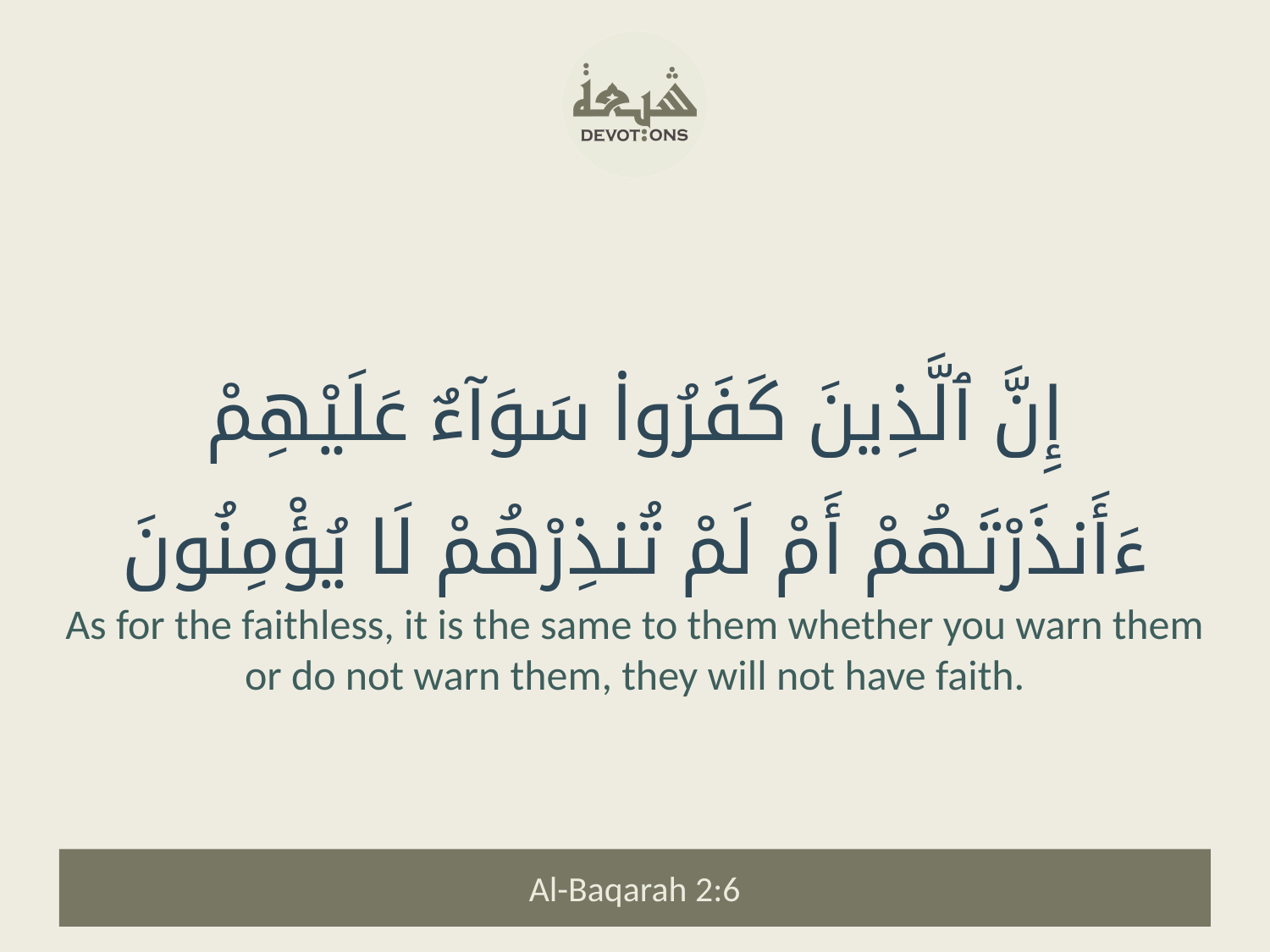

إِنَّ ٱلَّذِينَ كَفَرُوا۟ سَوَآءٌ عَلَيْهِمْ ءَأَنذَرْتَهُمْ أَمْ لَمْ تُنذِرْهُمْ لَا يُؤْمِنُونَ
As for the faithless, it is the same to them whether you warn them or do not warn them, they will not have faith.
Al-Baqarah 2:6